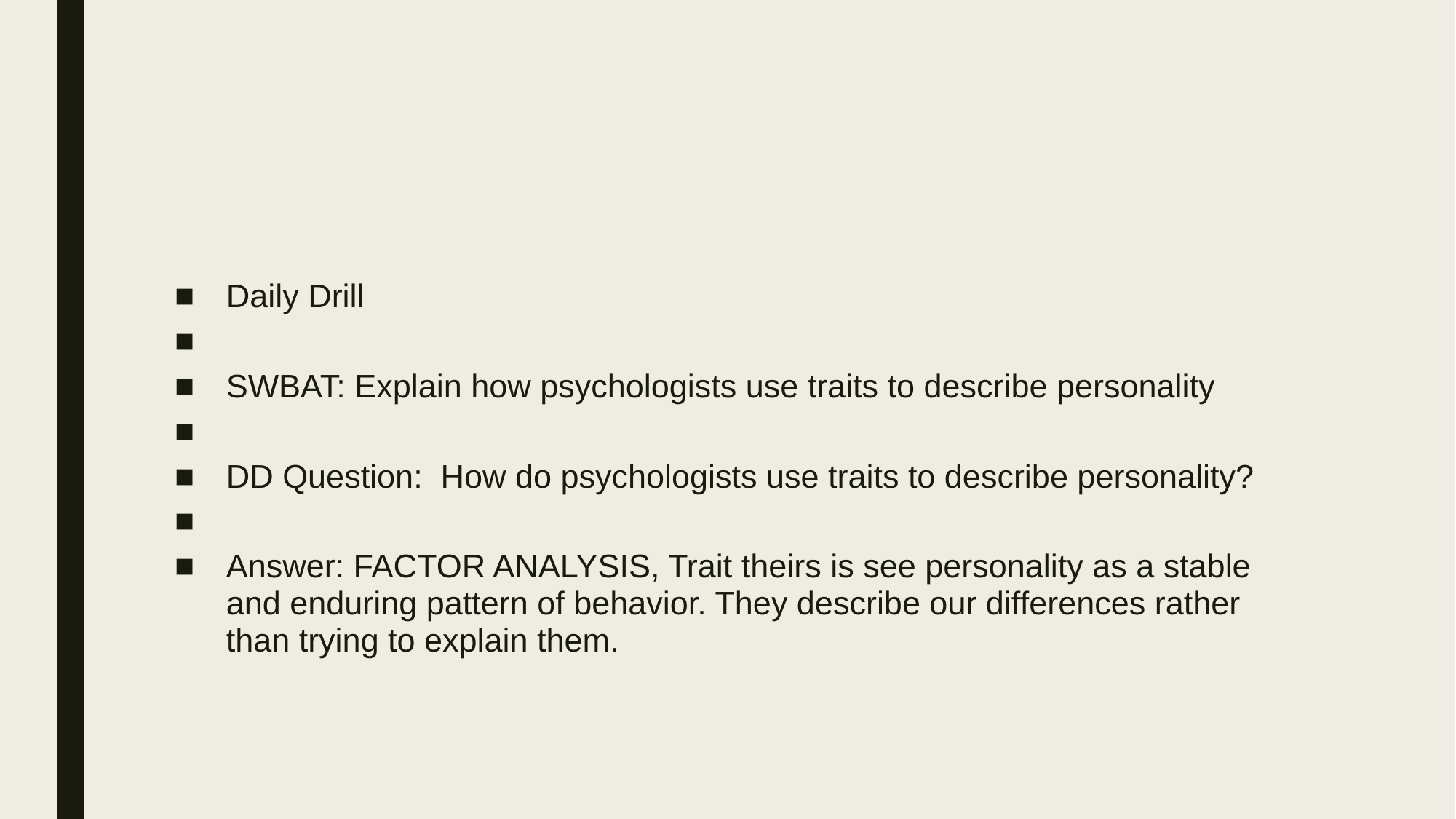

#
Daily Drill

SWBAT: Explain how psychologists use traits to describe personality

DD Question:  How do psychologists use traits to describe personality?

Answer: FACTOR ANALYSIS, Trait theirs is see personality as a stable and enduring pattern of behavior. They describe our differences rather than trying to explain them.